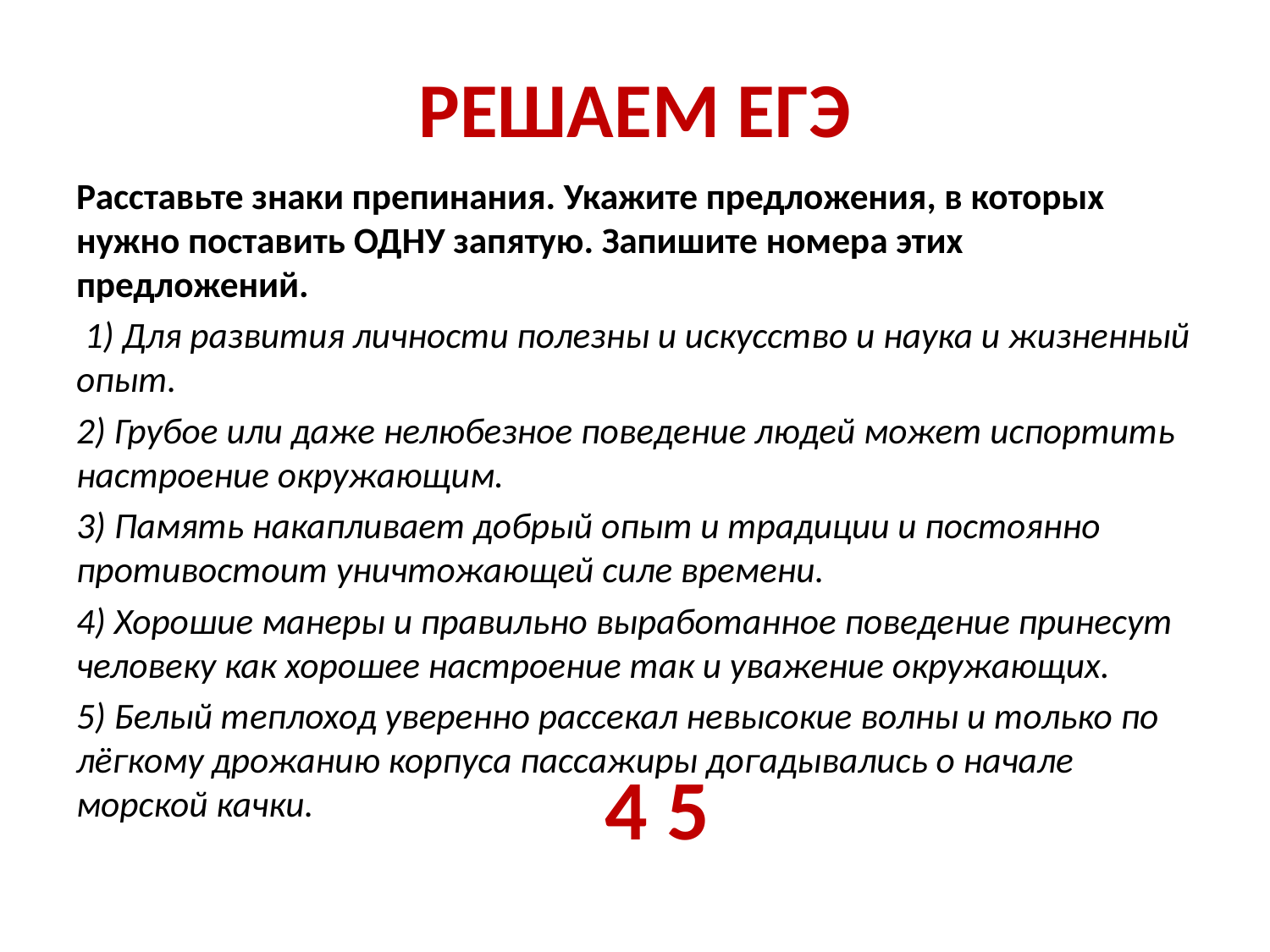

# РЕШАЕМ ЕГЭ
Расставьте знаки препинания. Укажите предложения, в которых нужно поставить ОДНУ запятую. Запишите номера этих предложений.
 1) Для развития личности полезны и искусство и наука и жизненный опыт.
2) Грубое или даже нелюбезное поведение людей может испортить настроение окружающим.
3) Память накапливает добрый опыт и традиции и постоянно противостоит уничтожающей силе времени.
4) Хорошие манеры и правильно выработанное поведение принесут человеку как хорошее настроение так и уважение окружающих.
5) Белый теплоход уверенно рассекал невысокие волны и только по лёгкому дрожанию корпуса пассажиры догадывались о начале морской качки.

4 5